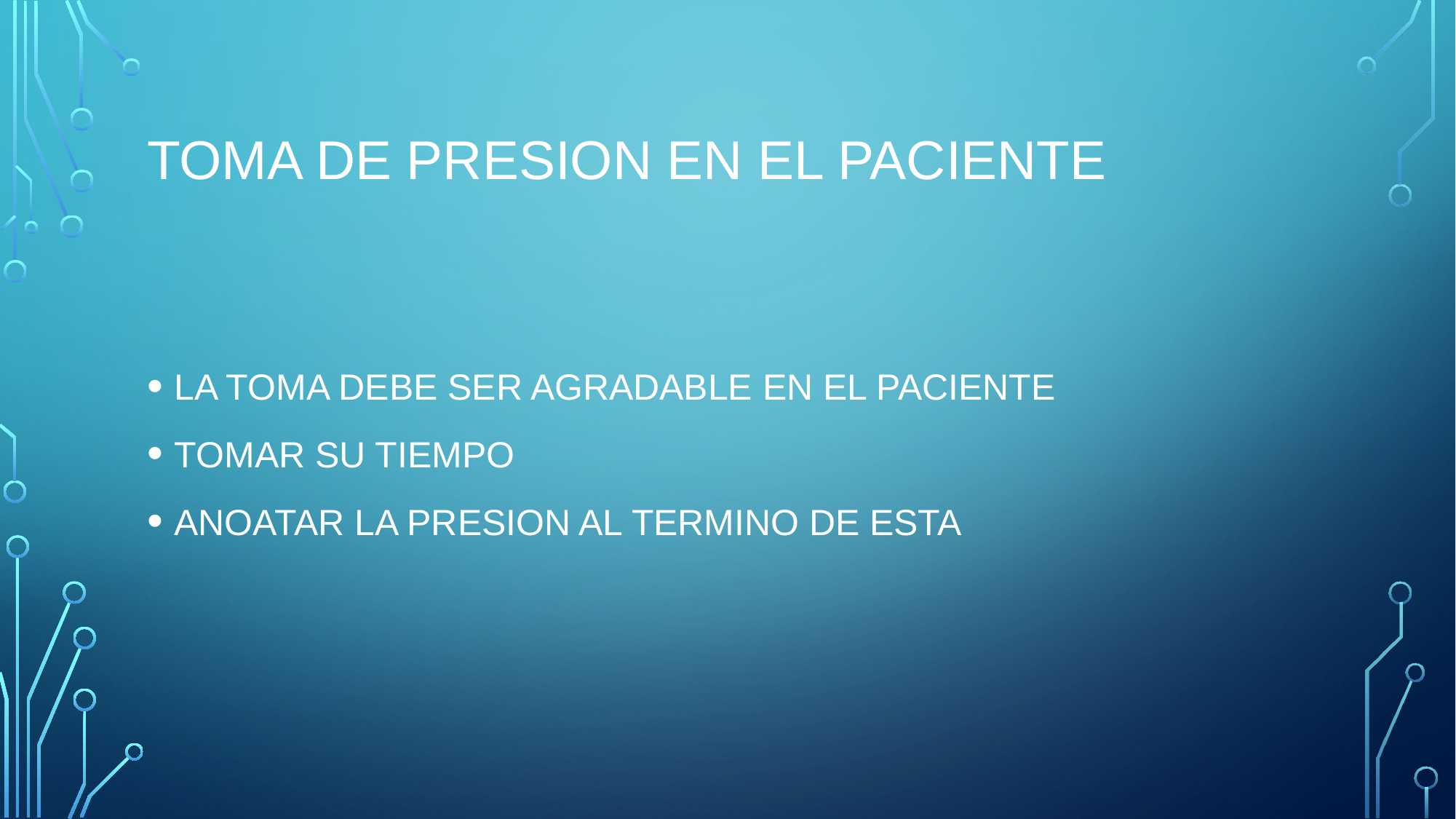

# TOMA DE PRESION EN EL PACIENTE
LA TOMA DEBE SER AGRADABLE EN EL PACIENTE
TOMAR SU TIEMPO
ANOATAR LA PRESION AL TERMINO DE ESTA